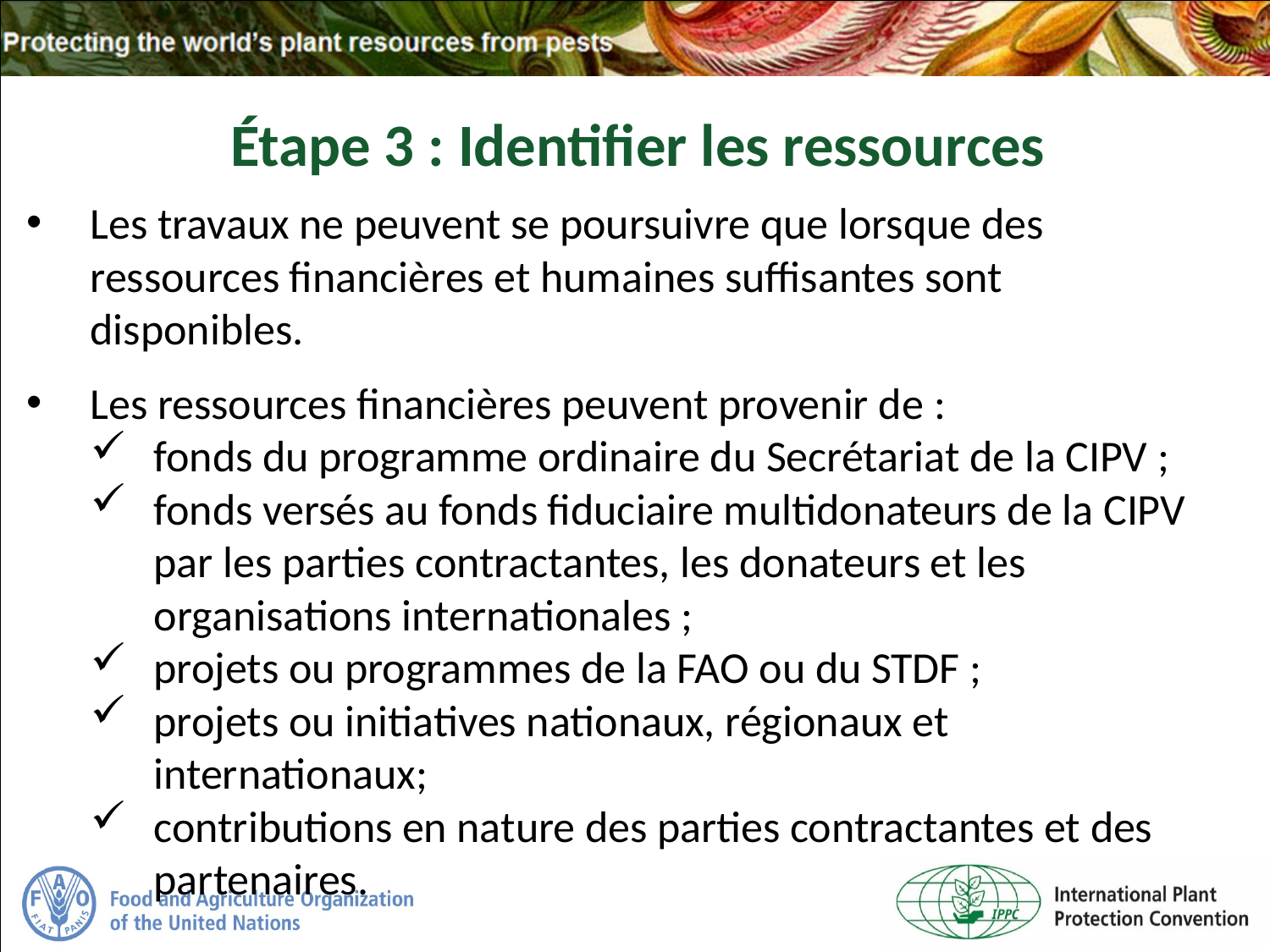

Étape 3 : Identifier les ressources
Les travaux ne peuvent se poursuivre que lorsque des ressources financières et humaines suffisantes sont disponibles.
Les ressources financières peuvent provenir de :
fonds du programme ordinaire du Secrétariat de la CIPV ;
fonds versés au fonds fiduciaire multidonateurs de la CIPV par les parties contractantes, les donateurs et les organisations internationales ;
projets ou programmes de la FAO ou du STDF ;
projets ou initiatives nationaux, régionaux et internationaux;
contributions en nature des parties contractantes et des partenaires.